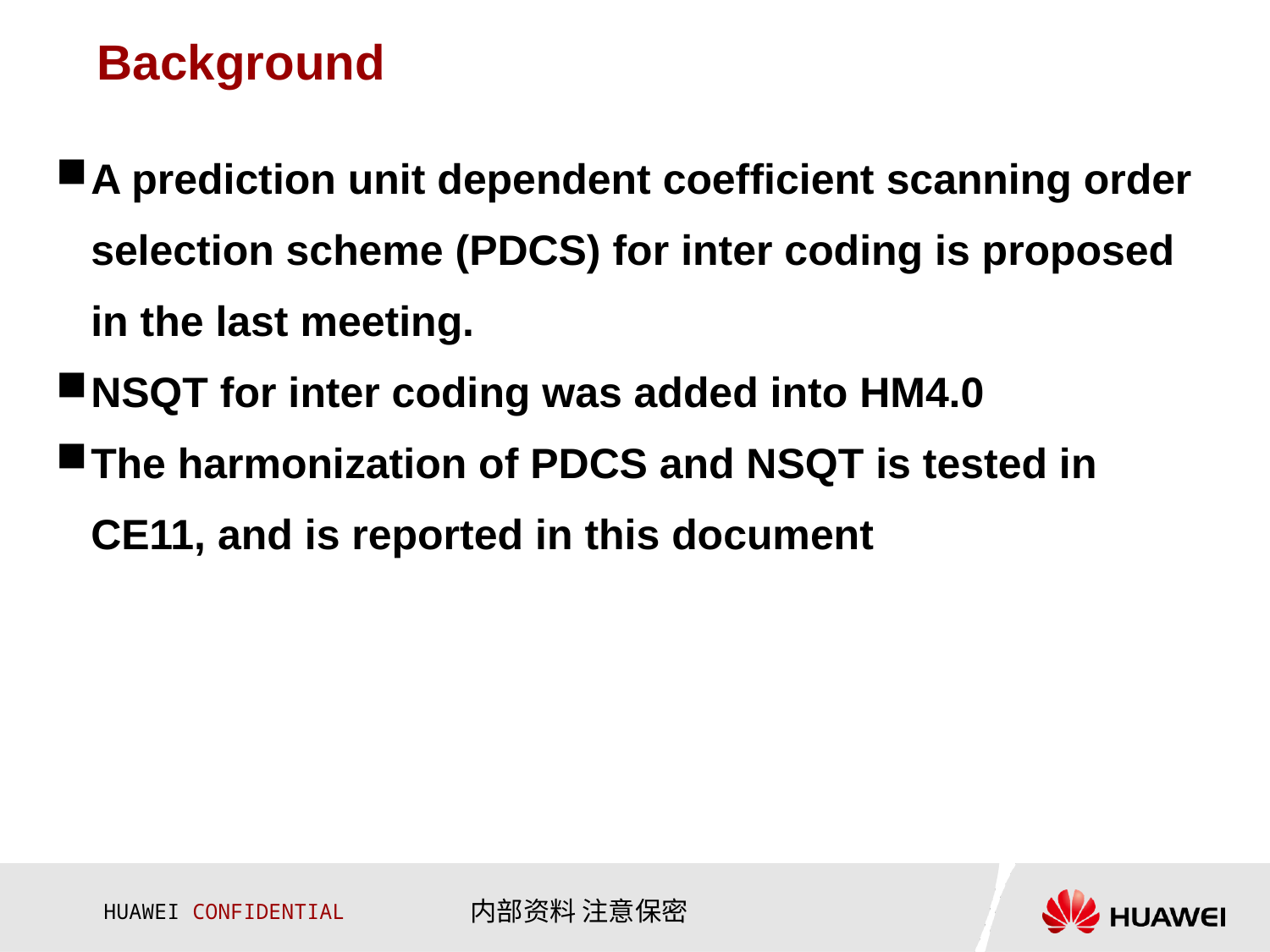

# Background
A prediction unit dependent coefficient scanning order selection scheme (PDCS) for inter coding is proposed in the last meeting.
NSQT for inter coding was added into HM4.0
The harmonization of PDCS and NSQT is tested in CE11, and is reported in this document